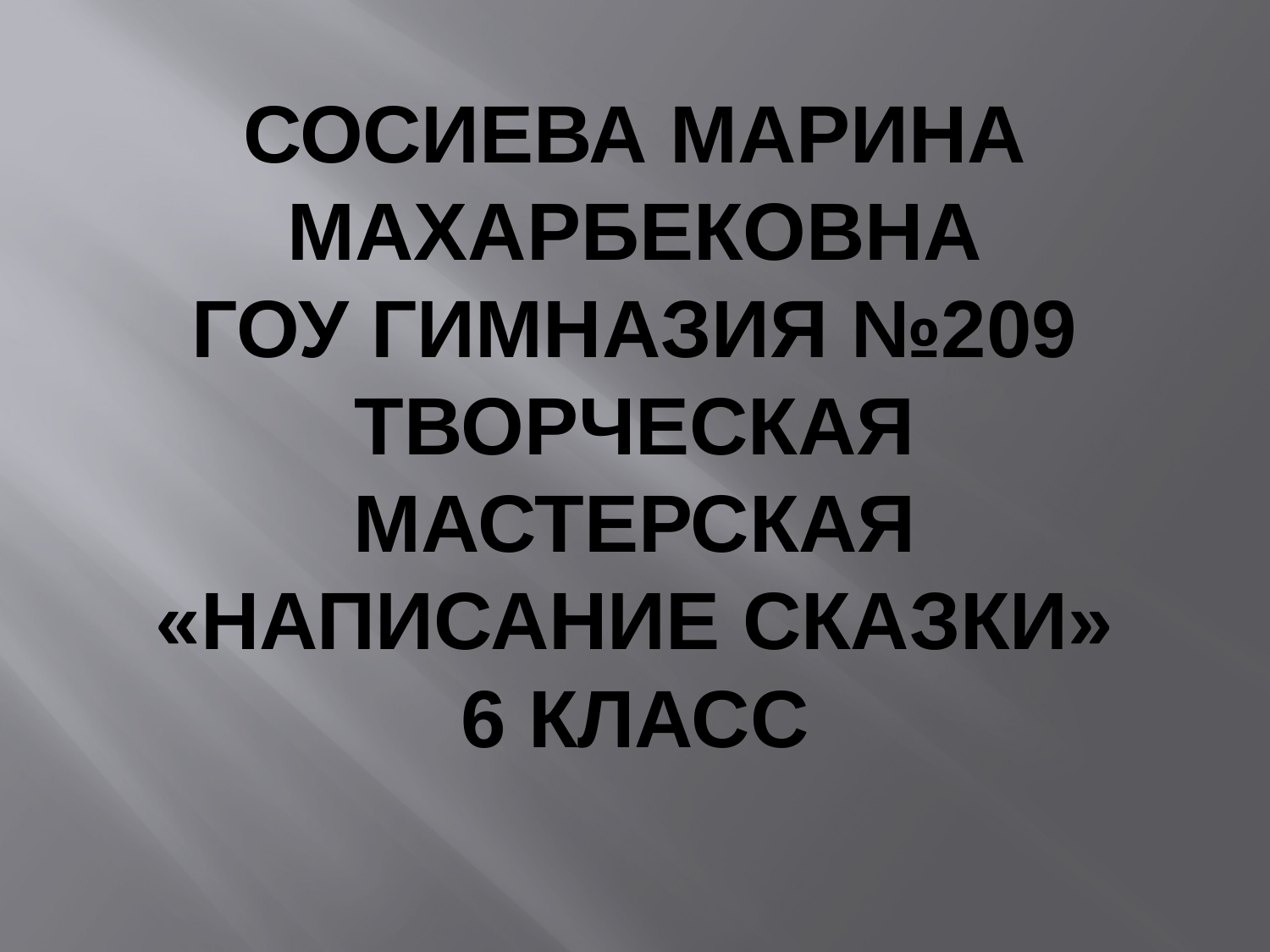

# Сосиева Марина Махарбековна ГОУ гимназия №209 Творческая мастерская «Написание сказки» 6 класс